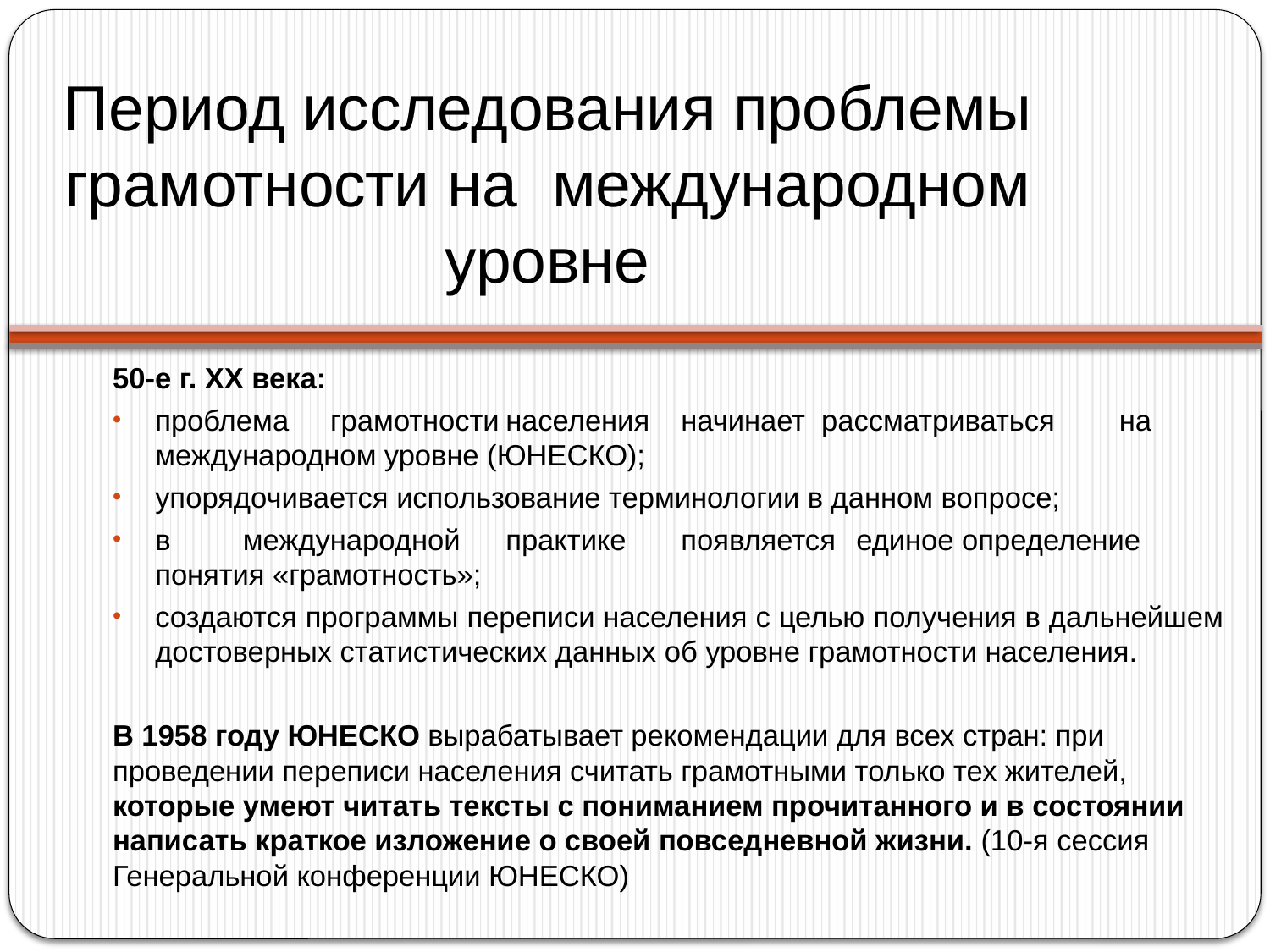

# Период исследования проблемы грамотности на  международном уровне
50-е г. XX века:
проблема	грамотности	населения	начинает  рассматриваться	на международном уровне (ЮНЕСКО);
упорядочивается использование терминологии в данном вопросе;
в	международной	практике	появляется	единое определение	понятия «грамотность»;
создаются программы переписи населения с целью получения в дальнейшем  достоверных статистических данных об уровне грамотности населения.

В 1958 году ЮНЕСКО вырабатывает рекомендации для всех стран: при  проведении переписи населения считать грамотными только тех жителей,  которые умеют читать тексты с пониманием прочитанного и в состоянии  написать краткое изложение о своей повседневной жизни. (10-я сессия  Генеральной конференции ЮНЕСКО)